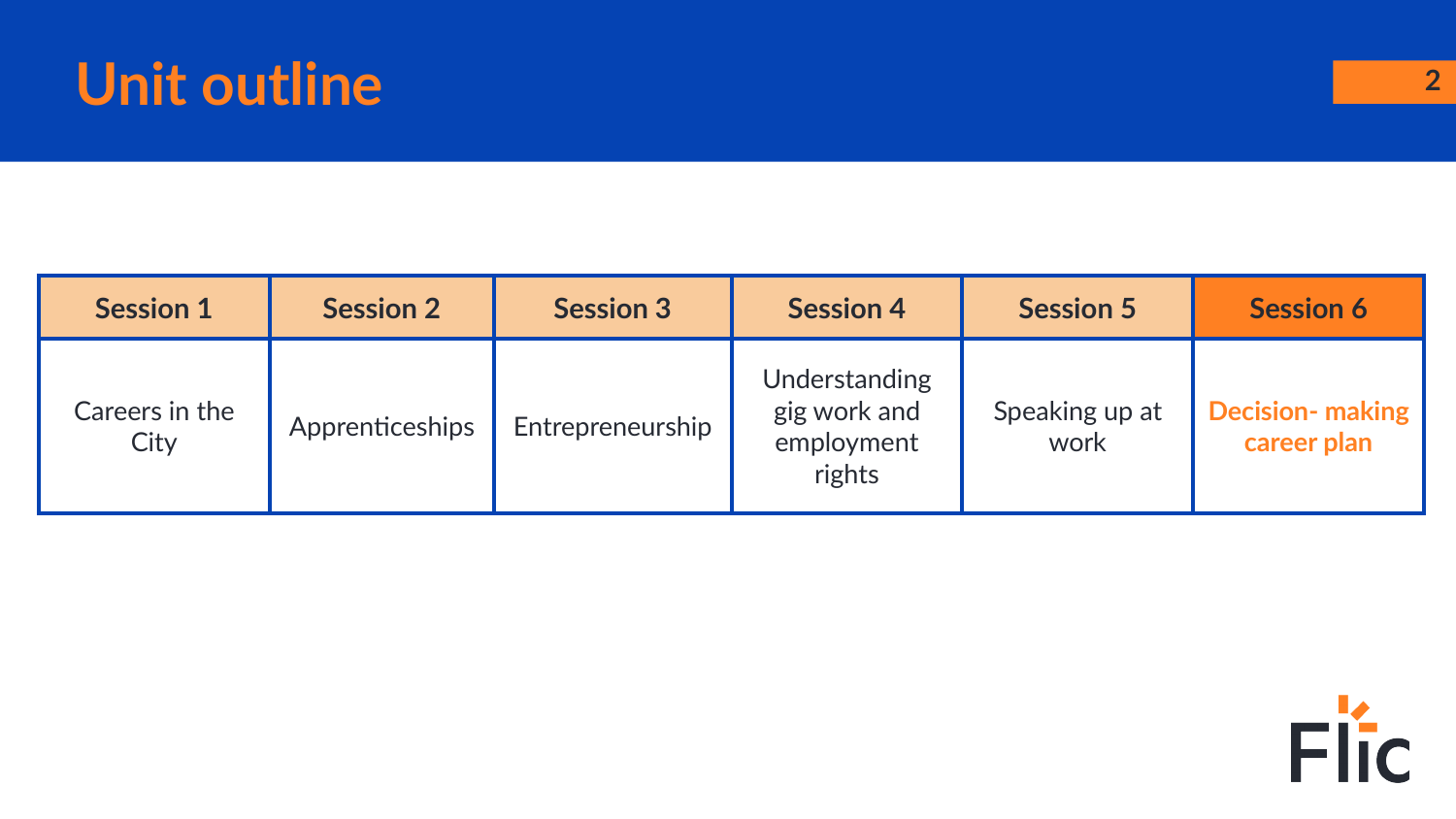

# Unit outline

2
| Session 1 | Session 2 | Session 3 | Session 4 | Session 5 | Session 6 |
| --- | --- | --- | --- | --- | --- |
| Careers in the City | Apprenticeships | Entrepreneurship | Understanding gig work and employment rights | Speaking up at work | Decision- making career plan |